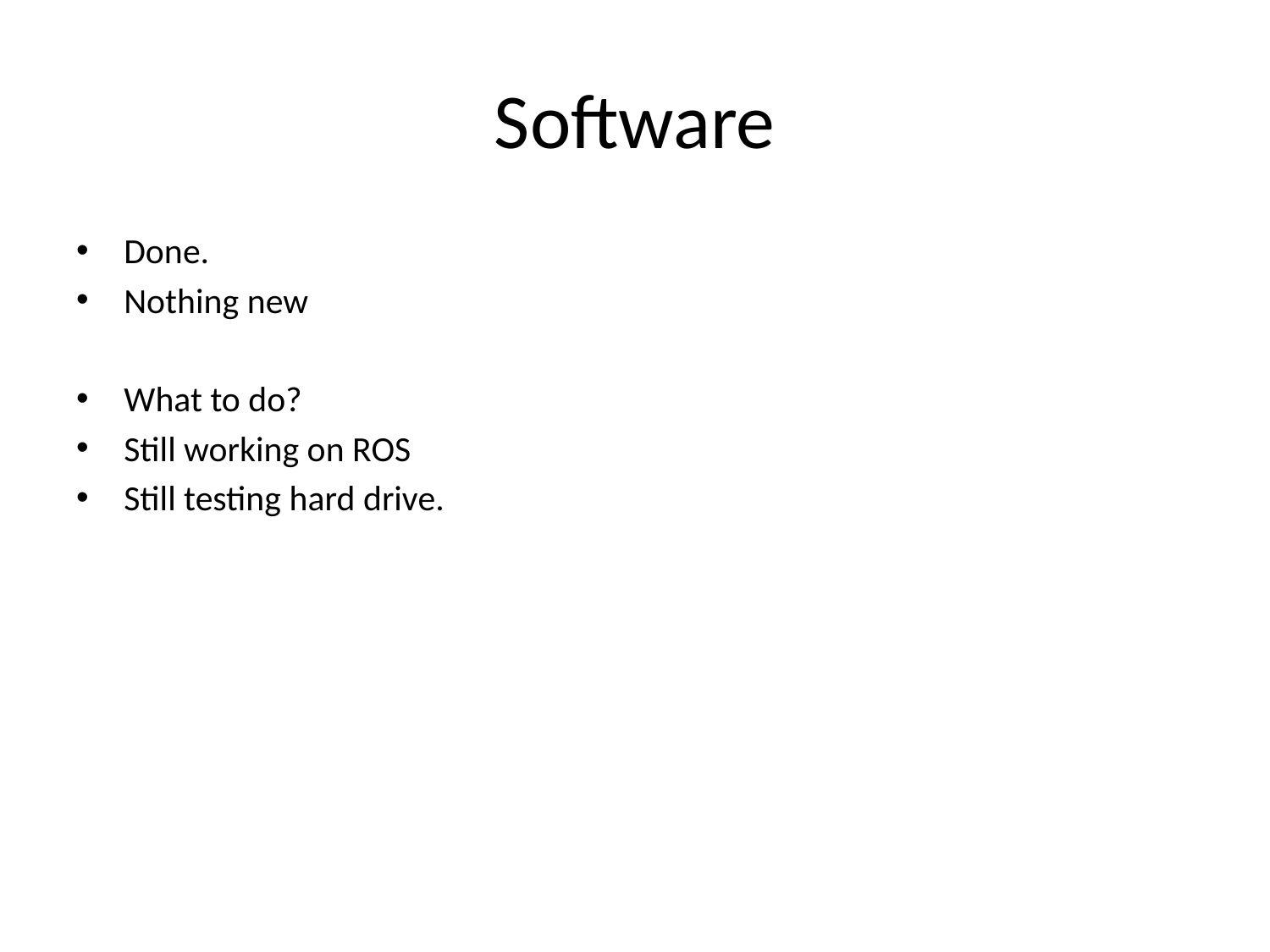

# Software
Done.
Nothing new

What to do?
Still working on ROS
Still testing hard drive.